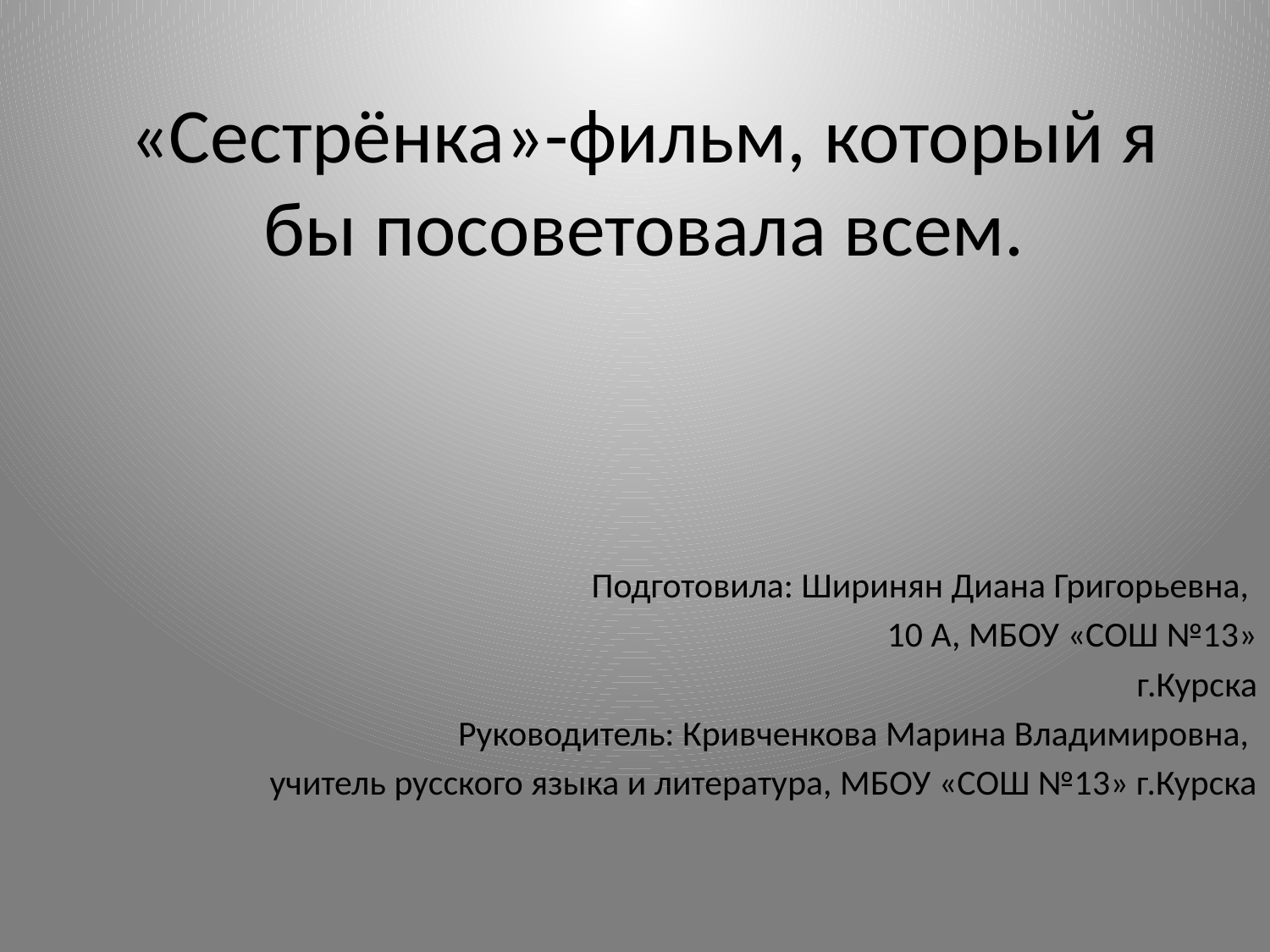

# «Сестрёнка»-фильм, который я бы посоветовала всем.
Подготовила: Ширинян Диана Григорьевна,
10 А, МБОУ «СОШ №13»
г.Курска
Руководитель: Кривченкова Марина Владимировна,
учитель русского языка и литература, МБОУ «СОШ №13» г.Курска